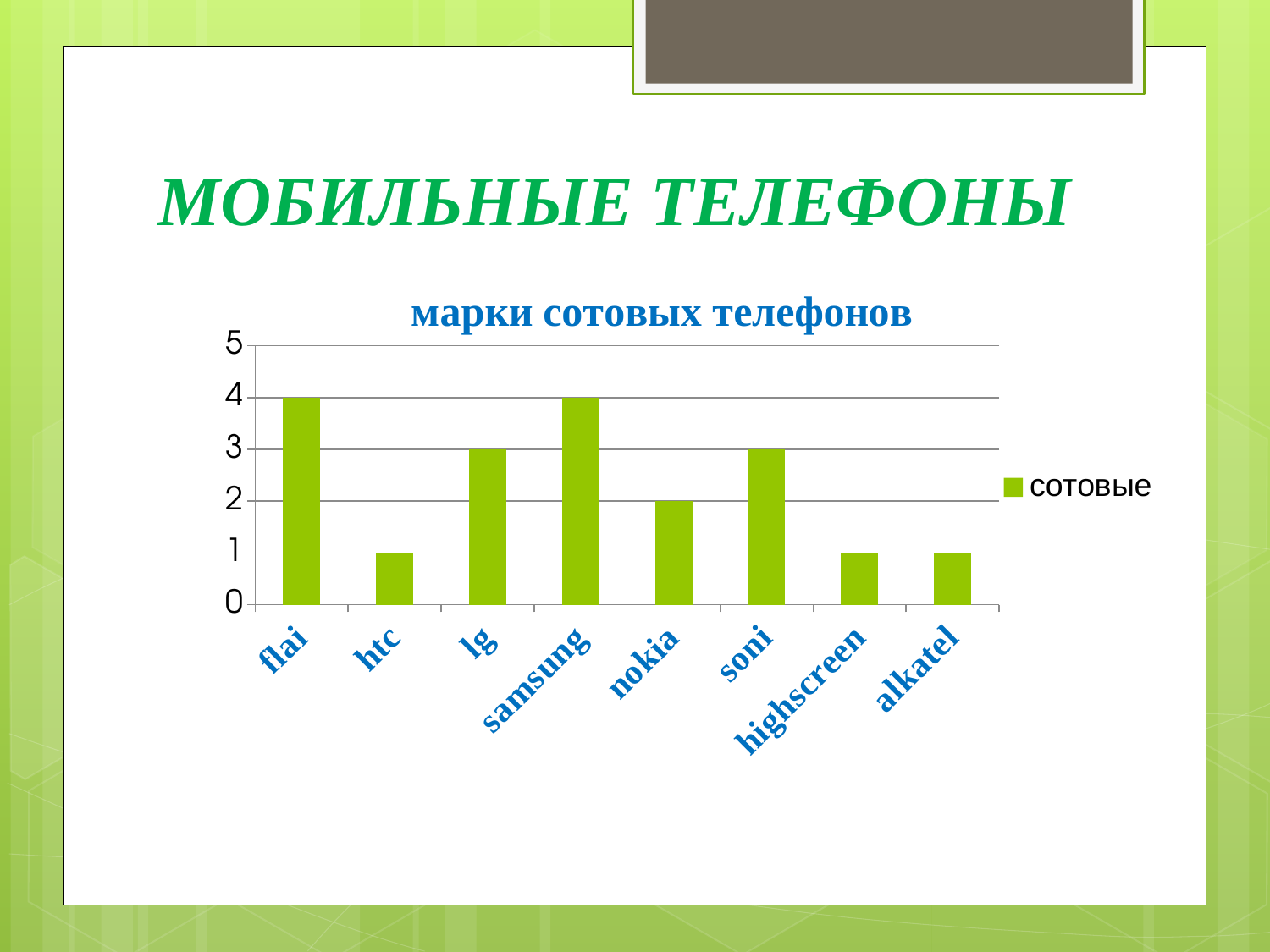

# МОБИЛЬНЫЕ ТЕЛЕФОНЫ

### Chart: марки сотовых телефонов

| Category | сотовые |
|---|---|
| flai | 4.0 |
| htc | 1.0 |
| lg | 3.0 |
| samsung | 4.0 |
| nokia | 2.0 |
| soni | 3.0 |
| highscreen | 1.0 |
| alkatel | 1.0 |